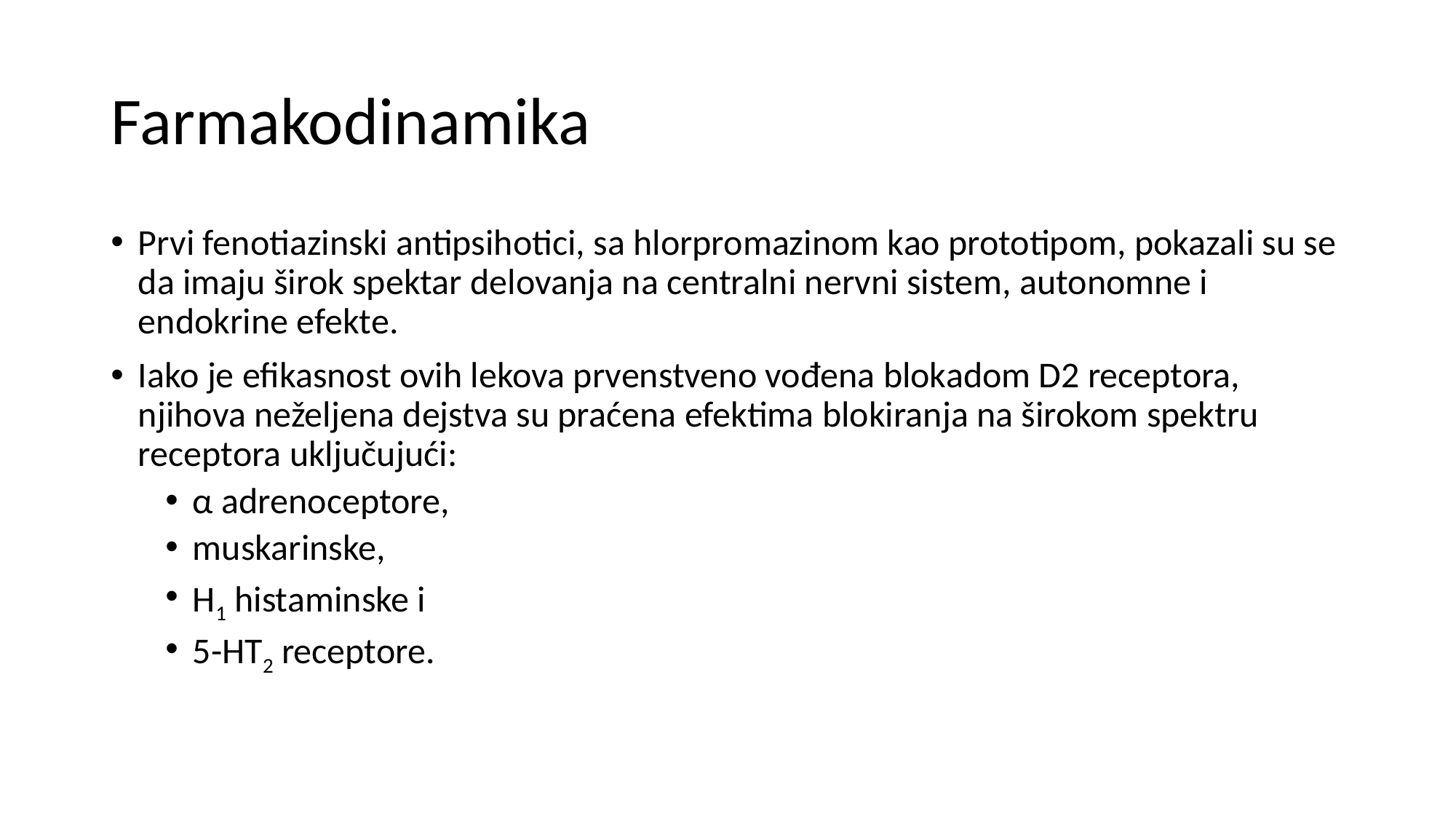

# Farmakodinamika
Prvi fenotiazinski antipsihotici, sa hlorpromazinom kao prototipom, pokazali su se da imaju širok spektar delovanja na centralni nervni sistem, autonomne i endokrine efekte.
Iako je efikasnost ovih lekova prvenstveno vođena blokadom D2 receptora, njihova neželjena dejstva su praćena efektima blokiranja na širokom spektru receptora uključujući:
α adrenoceptore,
muskarinske,
H1 histaminske i
5-HT2 receptore.